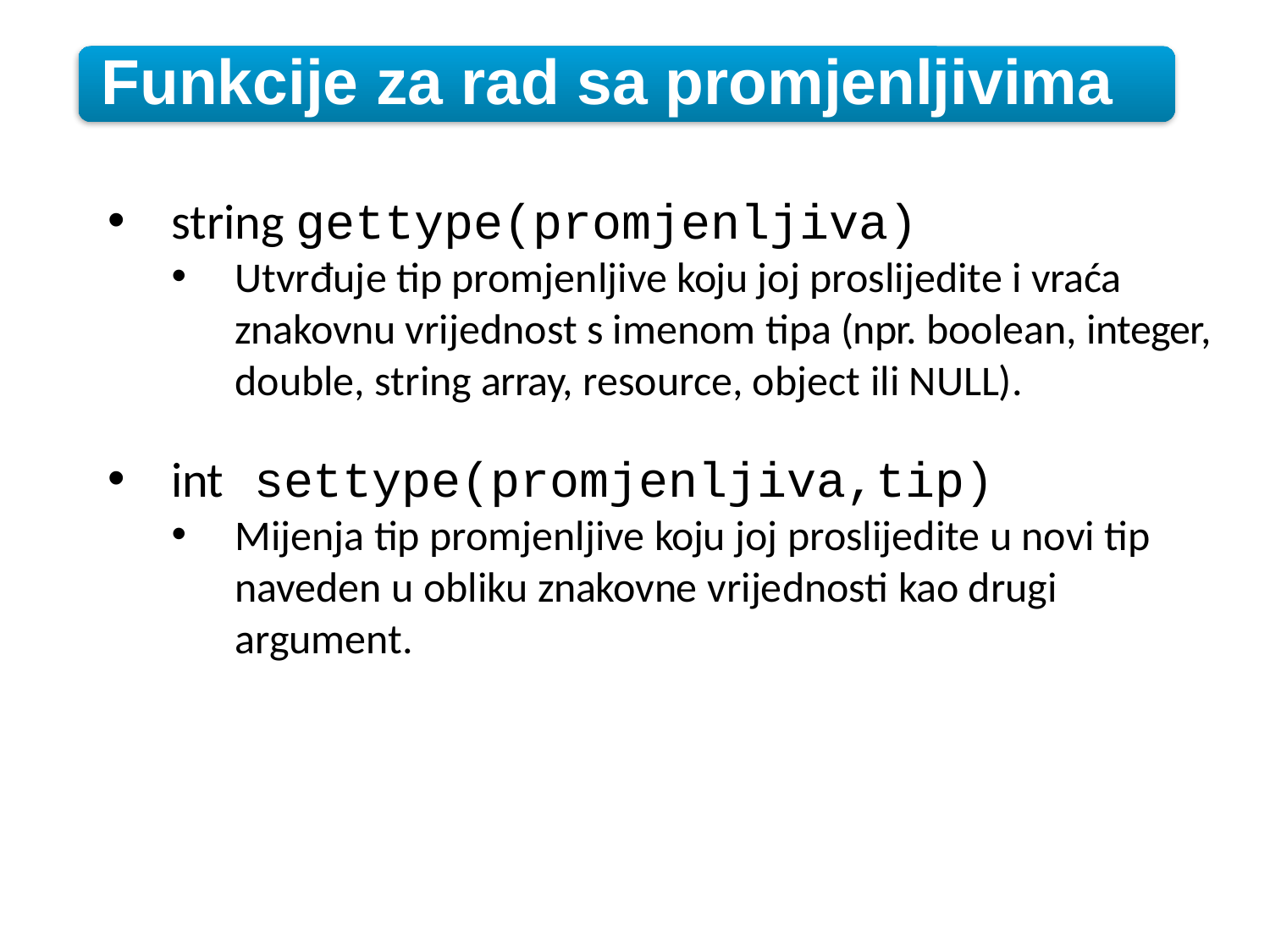

Funkcije za rad sa promjenljivima
string gettype(promjenljiva)
Utvrđuje tip promjenljive koju joj proslijedite i vraća znakovnu vrijednost s imenom tipa (npr. boolean, integer, double, string array, resource, object ili NULL).

int settype(promjenljiva,tip)
Mijenja tip promjenljive koju joj proslijedite u novi tip naveden u obliku znakovne vrijednosti kao drugi argument.